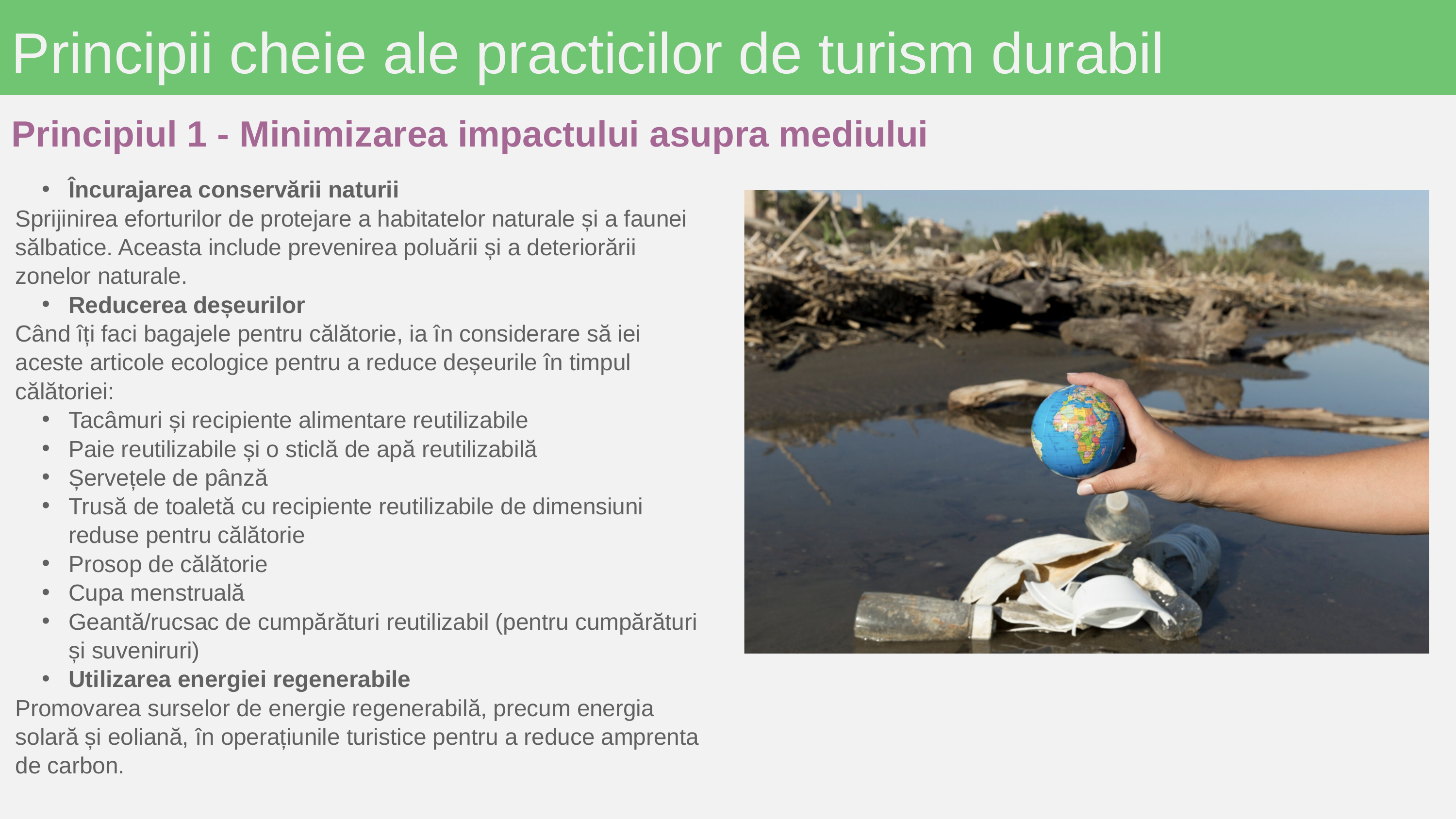

Principii cheie ale practicilor de turism durabil

Principiul 1 - Minimizarea impactului asupra mediului
Încurajarea conservării naturii
Sprijinirea eforturilor de protejare a habitatelor naturale și a faunei sălbatice. Aceasta include prevenirea poluării și a deteriorării zonelor naturale.
Reducerea deșeurilor
Când îți faci bagajele pentru călătorie, ia în considerare să iei aceste articole ecologice pentru a reduce deșeurile în timpul călătoriei:
Tacâmuri și recipiente alimentare reutilizabile
Paie reutilizabile și o sticlă de apă reutilizabilă
Șervețele de pânză
Trusă de toaletă cu recipiente reutilizabile de dimensiuni reduse pentru călătorie
Prosop de călătorie
Cupa menstruală
Geantă/rucsac de cumpărături reutilizabil (pentru cumpărături și suveniruri)
Utilizarea energiei regenerabile
Promovarea surselor de energie regenerabilă, precum energia solară și eoliană, în operațiunile turistice pentru a reduce amprenta de carbon.